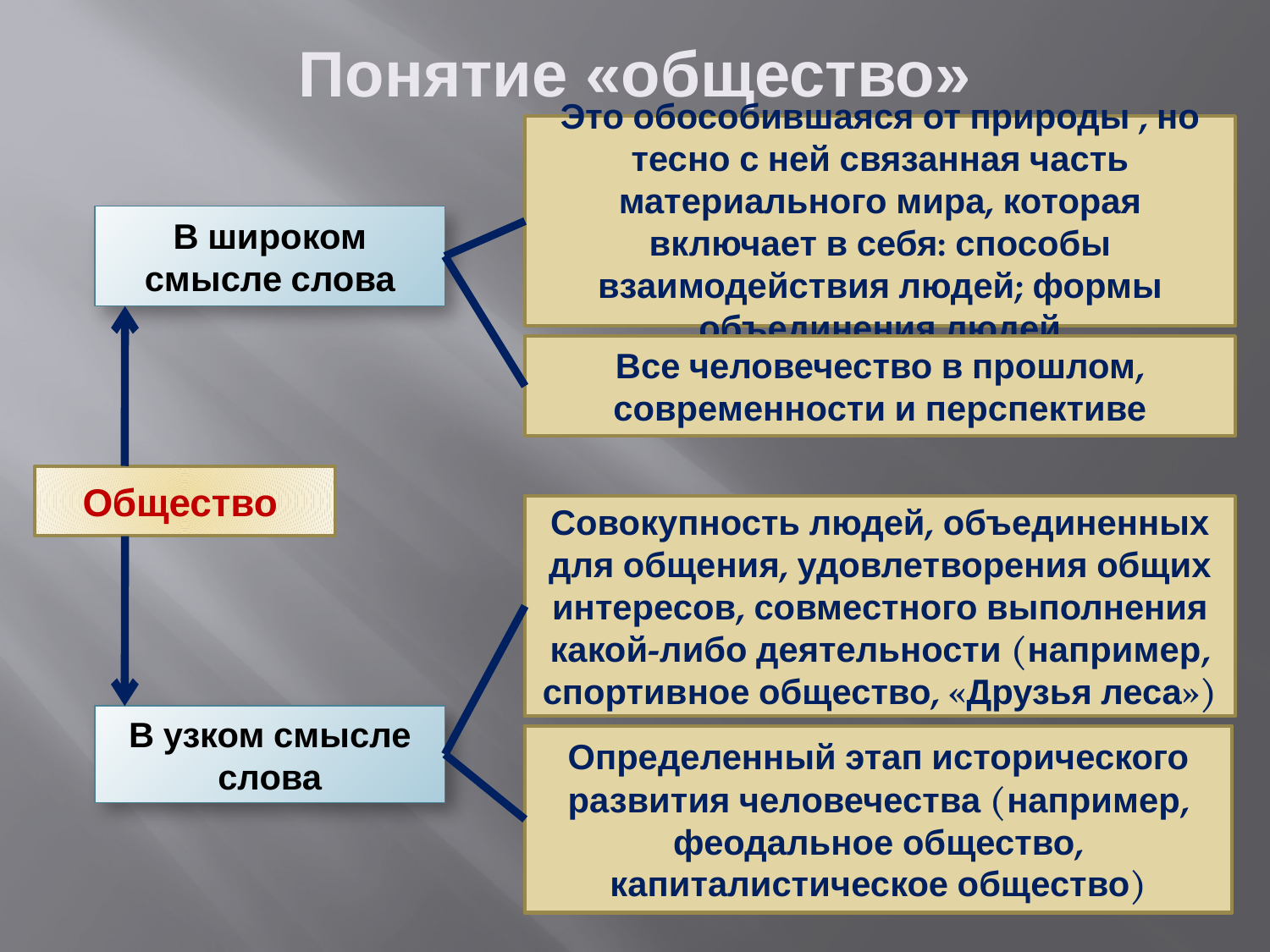

# Понятие «общество»

Это обособившаяся от природы , но тесно с ней связанная часть материального мира, которая включает в себя: способы взаимодействия людей; формы объединения людей
В широком смысле слова
Все человечество в прошлом, современности и перспективе
Общество
Совокупность людей, объединенных для общения, удовлетворения общих интересов, совместного выполнения какой-либо деятельности (например, спортивное общество, «Друзья леса»)
В узком смысле слова
Определенный этап исторического развития человечества (например, феодальное общество, капиталистическое общество)